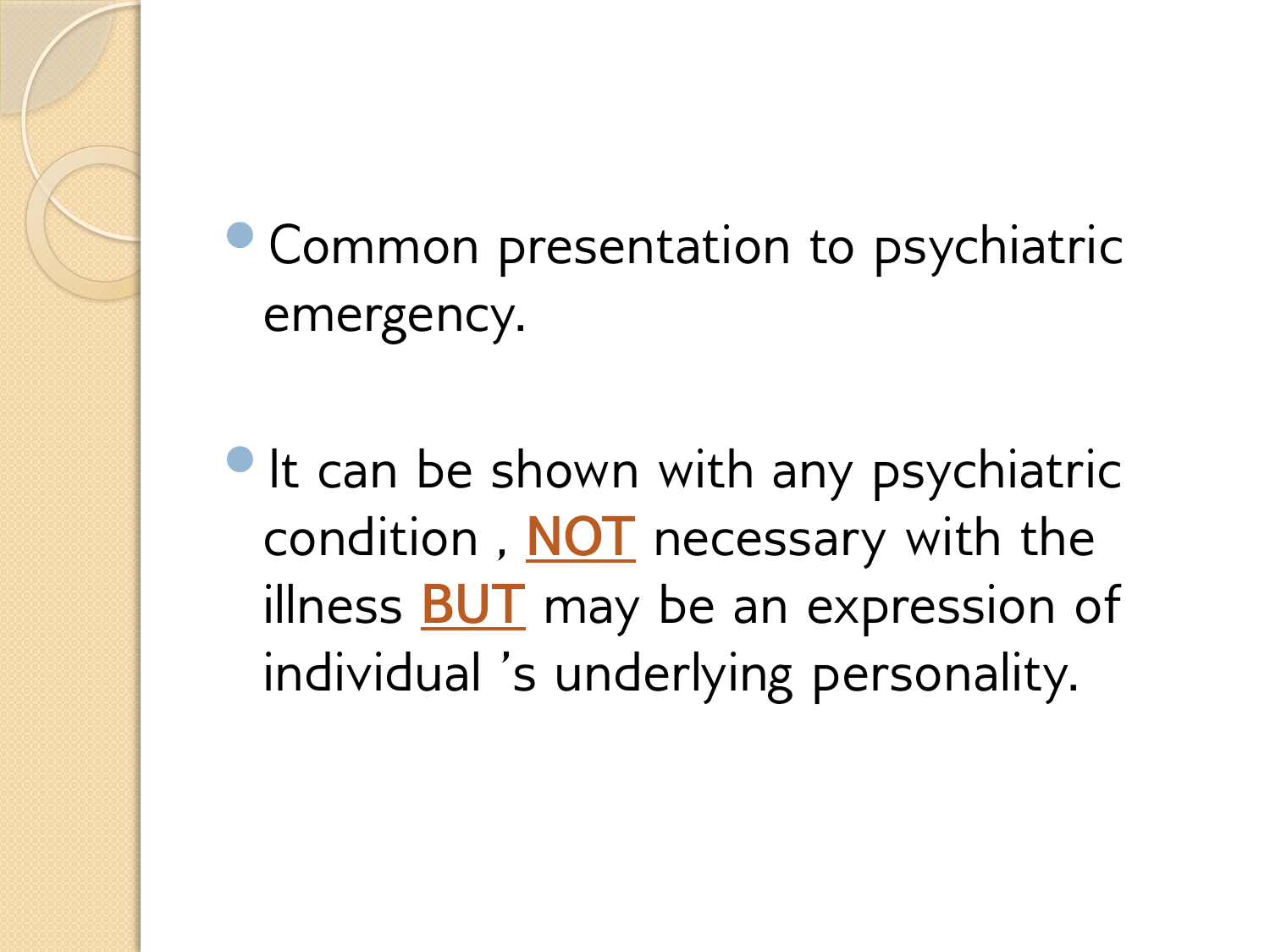

#
Common presentation to psychiatric emergency.

It can be shown with any psychiatric condition , NOT necessary with the illness BUT may be an expression of individual ’s underlying personality.